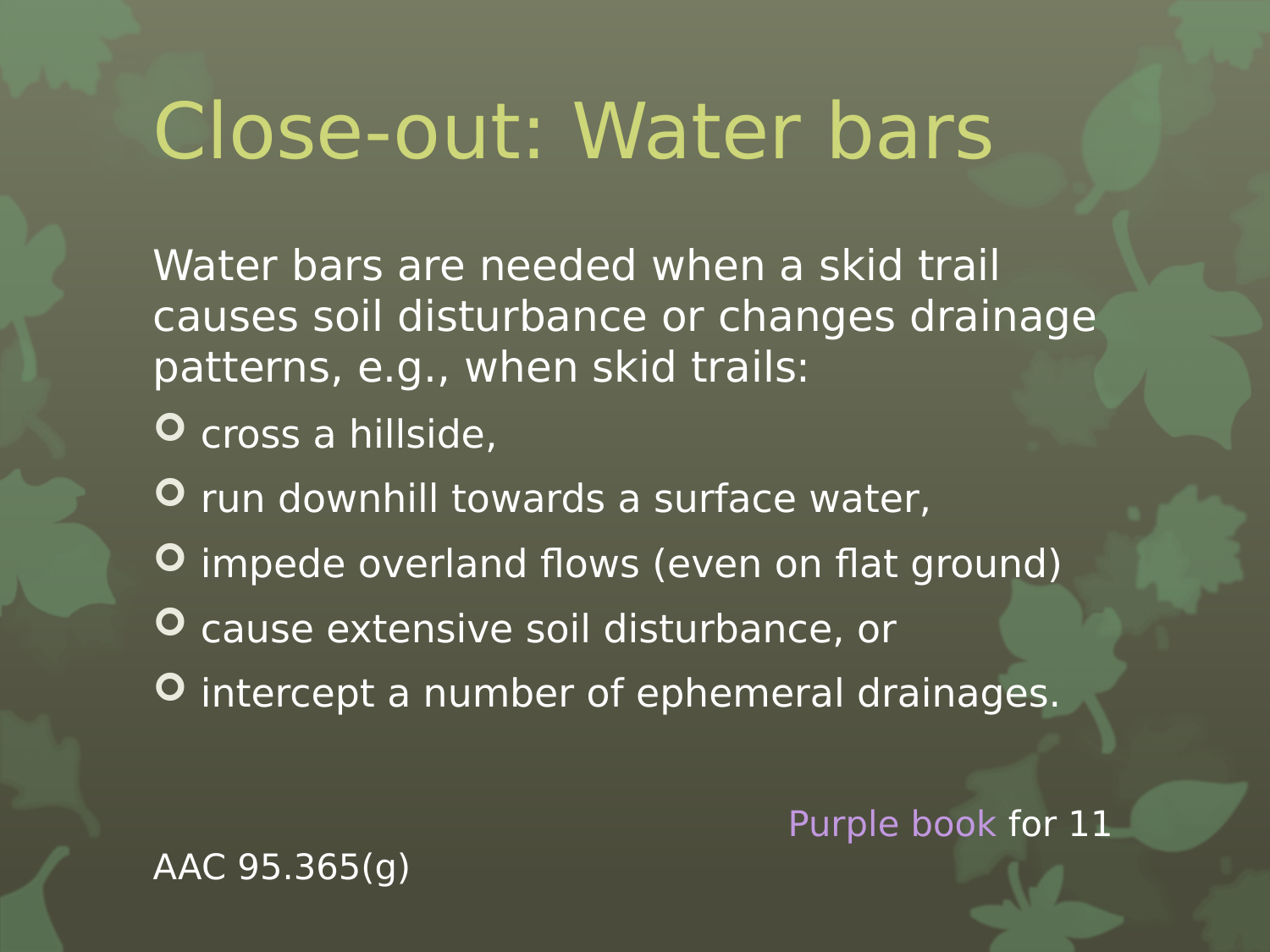

# Close-out: Water bars

Water bars are needed when a skid trail causes soil disturbance or changes drainage patterns, e.g., when skid trails:
cross a hillside,
run downhill towards a surface water,
impede overland flows (even on flat ground)
cause extensive soil disturbance, or
intercept a number of ephemeral drainages.

					Purple book for 11 AAC 95.365(g)